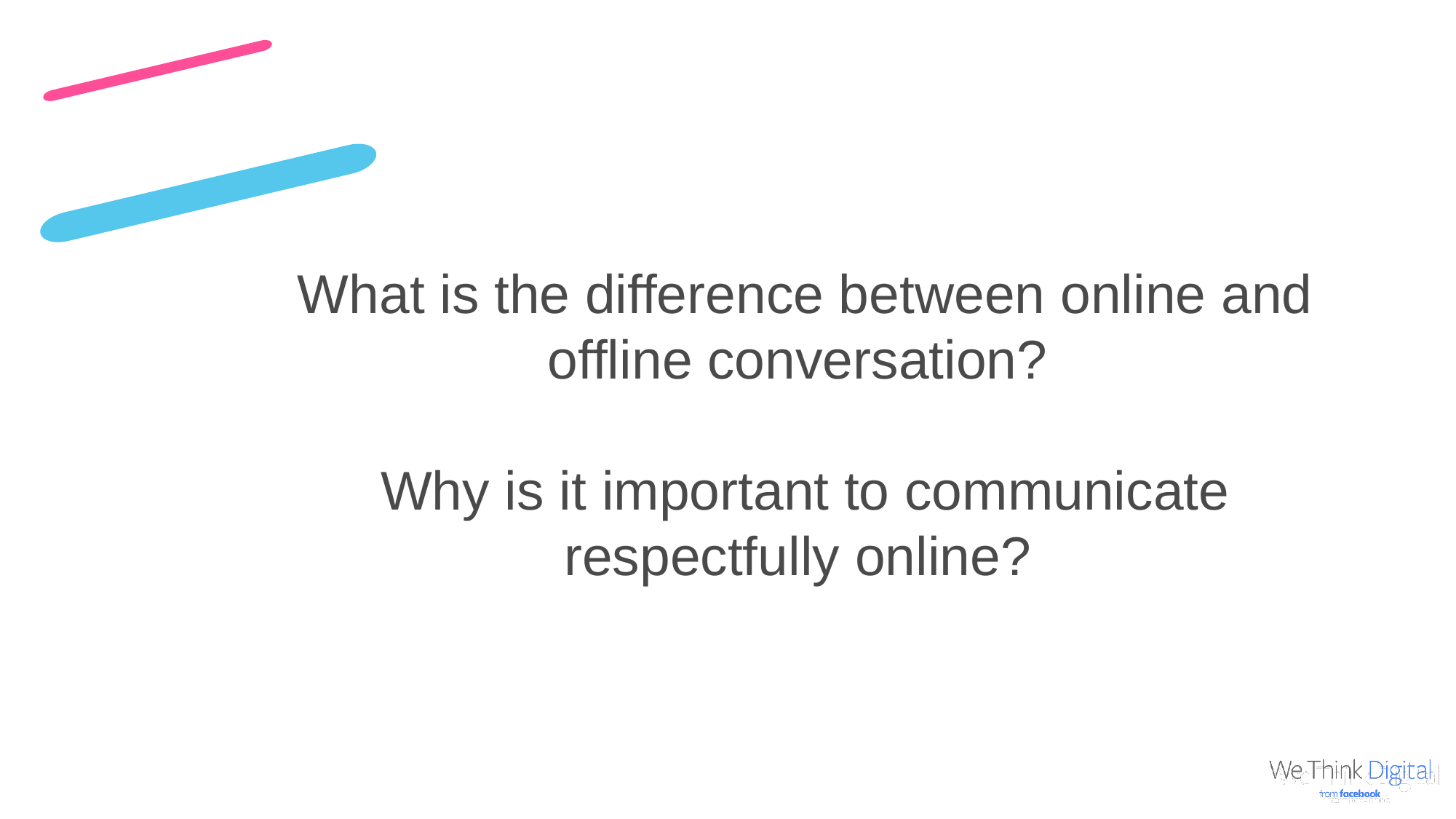

What is the difference between online and offline conversation?

Why is it important to communicate respectfully online?